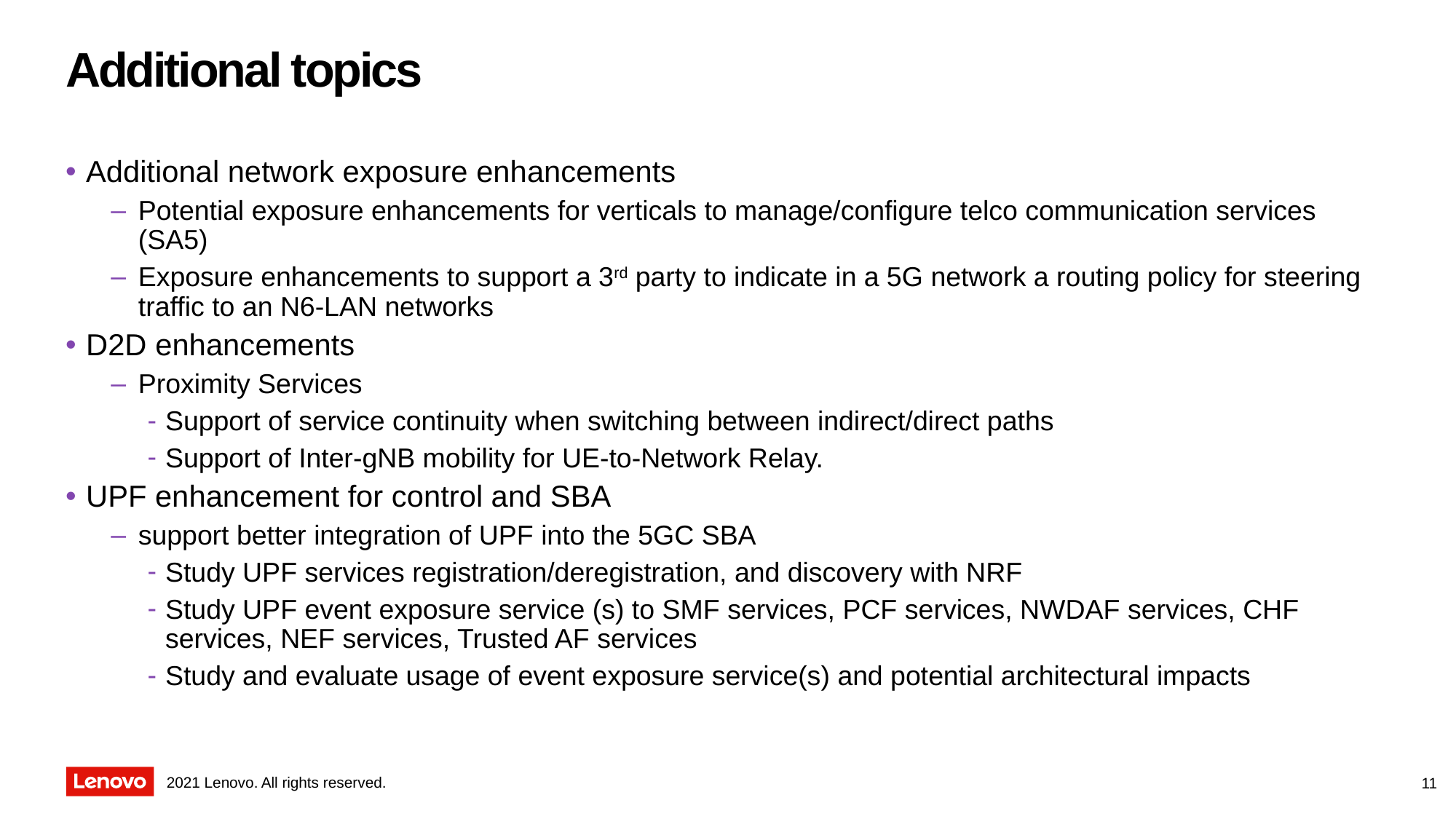

# Additional topics
Additional network exposure enhancements
Potential exposure enhancements for verticals to manage/configure telco communication services (SA5)
Exposure enhancements to support a 3rd party to indicate in a 5G network a routing policy for steering traffic to an N6-LAN networks
D2D enhancements
Proximity Services
Support of service continuity when switching between indirect/direct paths
Support of Inter-gNB mobility for UE-to-Network Relay.
UPF enhancement for control and SBA
support better integration of UPF into the 5GC SBA
Study UPF services registration/deregistration, and discovery with NRF
Study UPF event exposure service (s) to SMF services, PCF services, NWDAF services, CHF services, NEF services, Trusted AF services
Study and evaluate usage of event exposure service(s) and potential architectural impacts

11